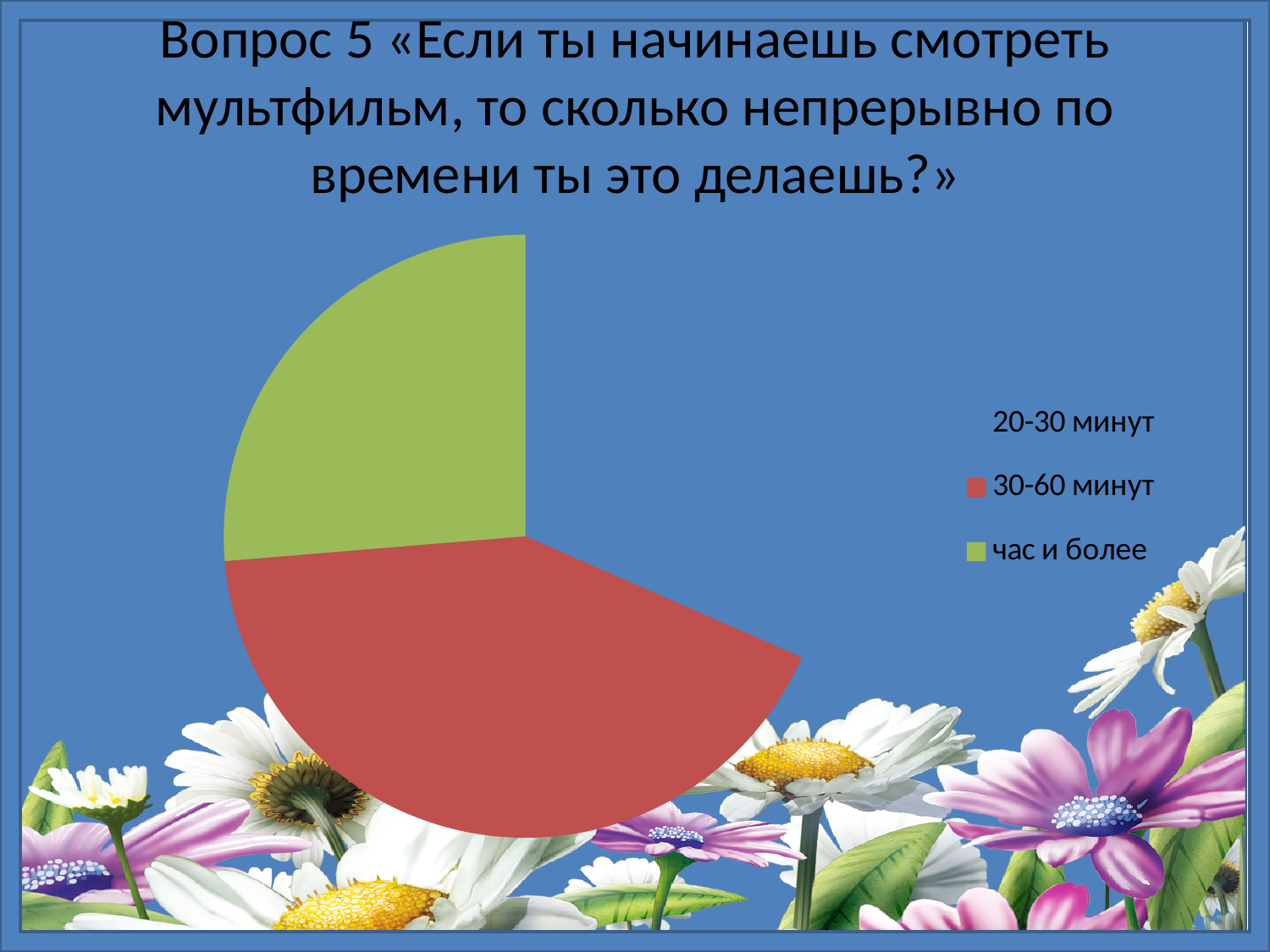

# Вопрос 5 «Если ты начинаешь смотреть мультфильм, то сколько непрерывно по времени ты это делаешь?»

### Chart

| Category | Столбец1 |
|---|---|
| 20-30 минут | 6.0 |
| 30-60 минут | 8.0 |
| час и более | 5.0 |